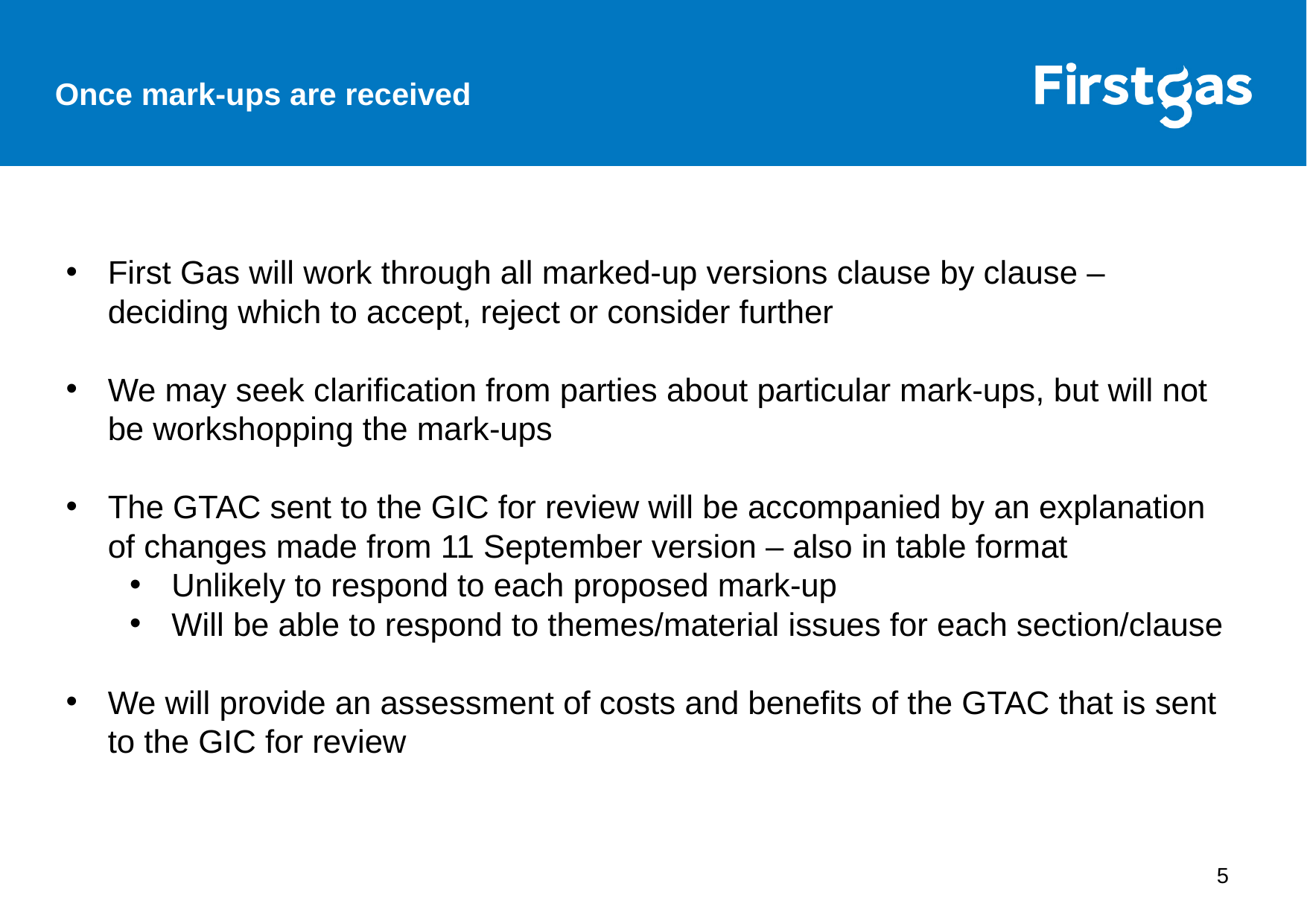

Once mark-ups are received
First Gas will work through all marked-up versions clause by clause – deciding which to accept, reject or consider further

We may seek clarification from parties about particular mark-ups, but will not be workshopping the mark-ups

The GTAC sent to the GIC for review will be accompanied by an explanation of changes made from 11 September version – also in table format
Unlikely to respond to each proposed mark-up
Will be able to respond to themes/material issues for each section/clause

We will provide an assessment of costs and benefits of the GTAC that is sent to the GIC for review
5